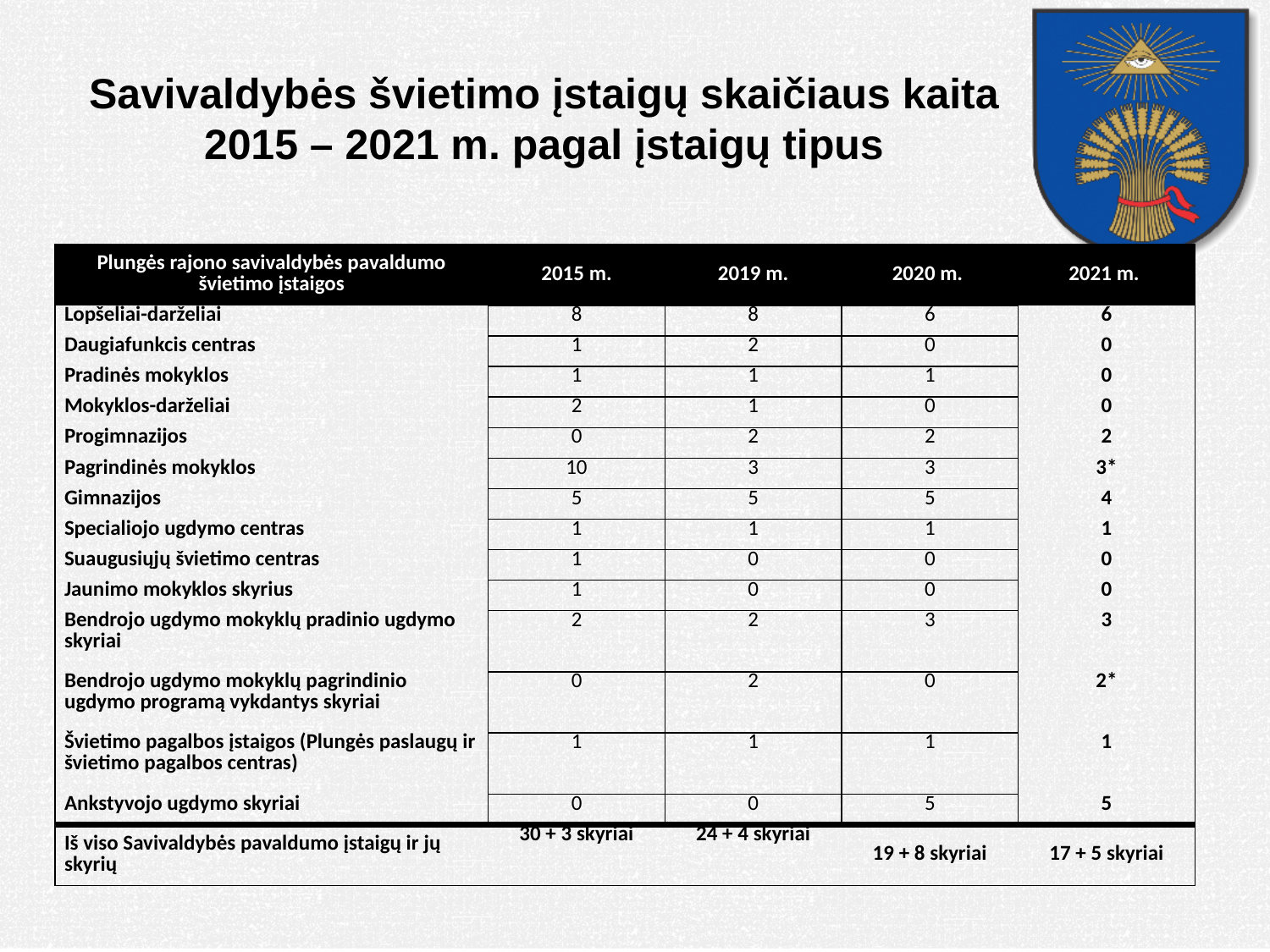

# Savivaldybės švietimo įstaigų skaičiaus kaita 2015 – 2021 m. pagal įstaigų tipus
| Plungės rajono savivaldybės pavaldumo švietimo įstaigos | 2015 m. | 2019 m. | 2020 m. | 2021 m. |
| --- | --- | --- | --- | --- |
| Lopšeliai-darželiai | 8 | 8 | 6 | 6 |
| Daugiafunkcis centras | 1 | 2 | 0 | 0 |
| Pradinės mokyklos | 1 | 1 | 1 | 0 |
| Mokyklos-darželiai | 2 | 1 | 0 | 0 |
| Progimnazijos | 0 | 2 | 2 | 2 |
| Pagrindinės mokyklos | 10 | 3 | 3 | 3\* |
| Gimnazijos | 5 | 5 | 5 | 4 |
| Specialiojo ugdymo centras | 1 | 1 | 1 | 1 |
| Suaugusiųjų švietimo centras | 1 | 0 | 0 | 0 |
| Jaunimo mokyklos skyrius | 1 | 0 | 0 | 0 |
| Bendrojo ugdymo mokyklų pradinio ugdymo skyriai | 2 | 2 | 3 | 3 |
| Bendrojo ugdymo mokyklų pagrindinio ugdymo programą vykdantys skyriai | 0 | 2 | 0 | 2\* |
| Švietimo pagalbos įstaigos (Plungės paslaugų ir švietimo pagalbos centras) | 1 | 1 | 1 | 1 |
| Ankstyvojo ugdymo skyriai | 0 | 0 | 5 | 5 |
| Iš viso Savivaldybės pavaldumo įstaigų ir jų skyrių | 30 + 3 skyriai | 24 + 4 skyriai | 19 + 8 skyriai | 17 + 5 skyriai |